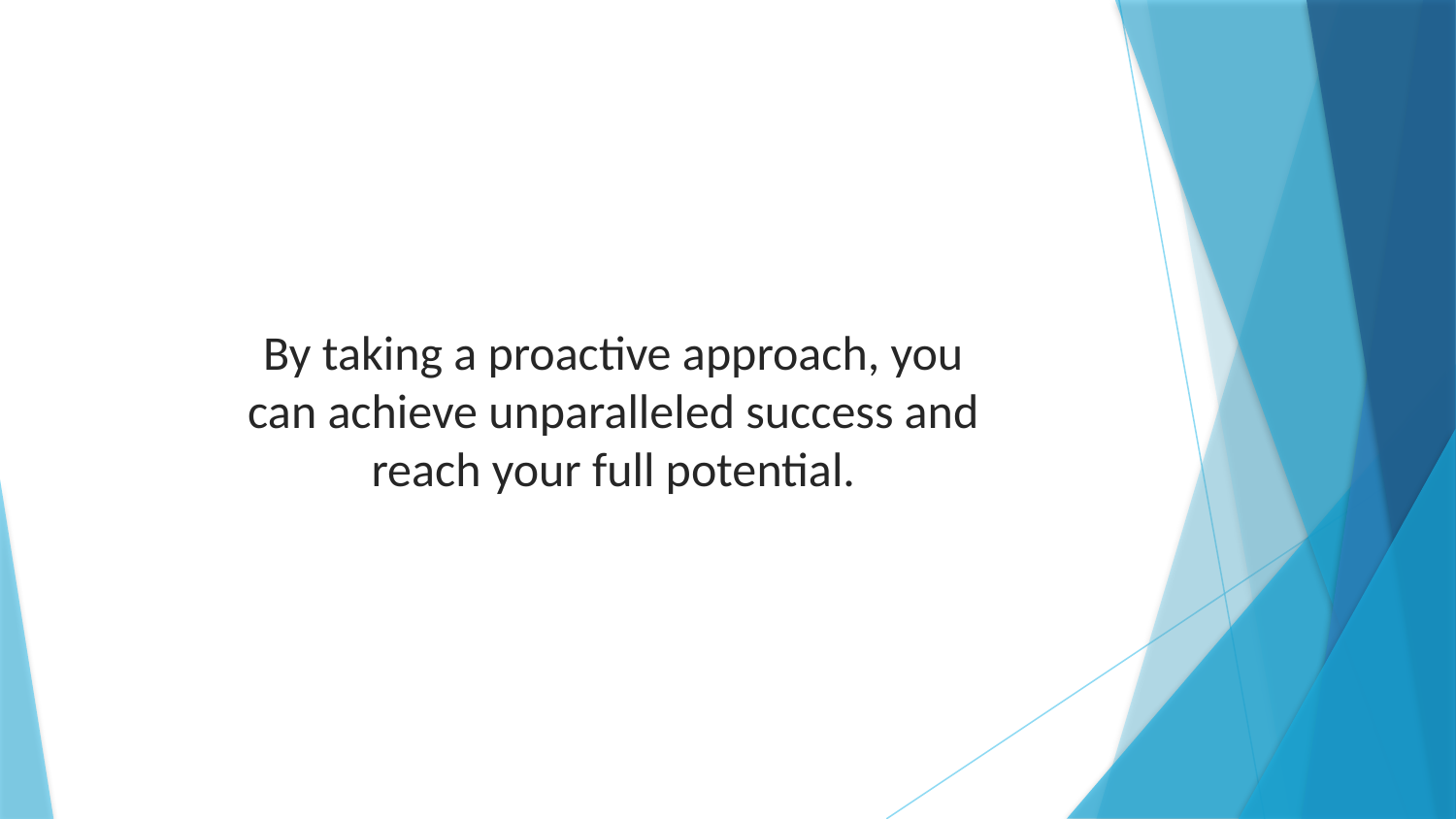

By taking a proactive approach, you can achieve unparalleled success and reach your full potential.